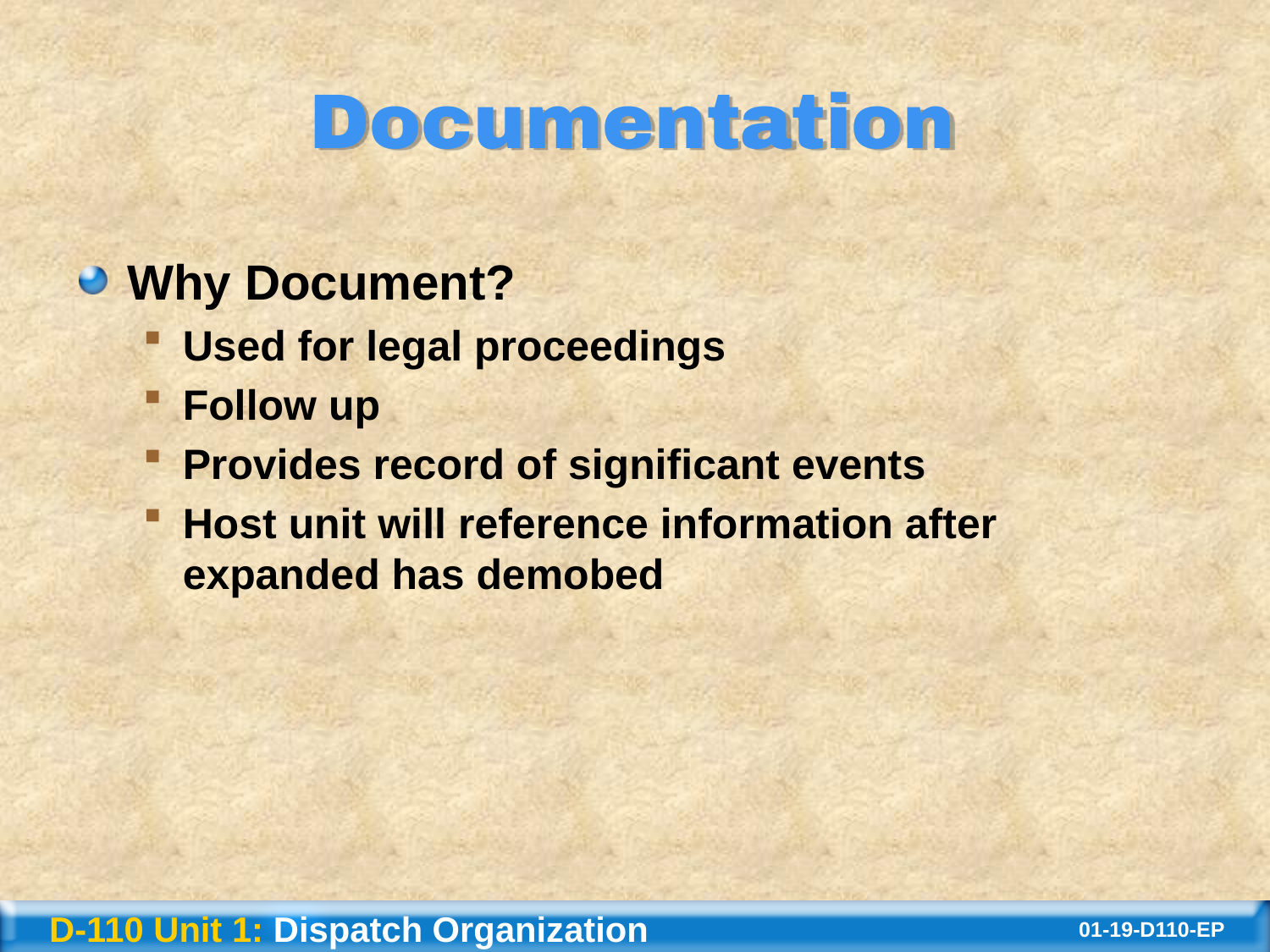

# Documentation
Why Document?
Used for legal proceedings
Follow up
Provides record of significant events
Host unit will reference information after expanded has demobed
D-110 Unit 1: Dispatch Organization